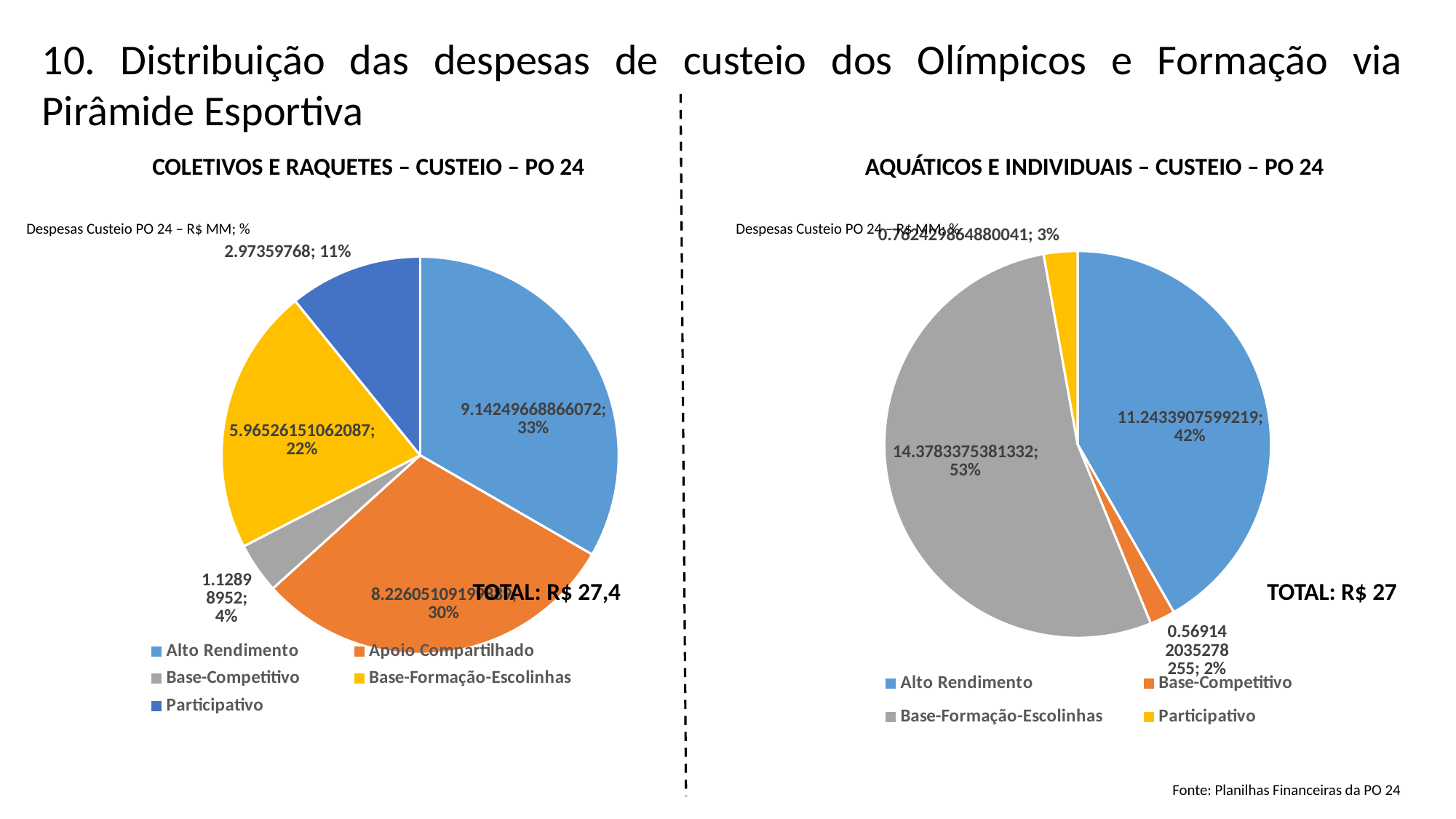

10. Distribuição das despesas de custeio dos Olímpicos e Formação via Pirâmide Esportiva
COLETIVOS E RAQUETES – CUSTEIO – PO 24
AQUÁTICOS E INDIVIDUAIS – CUSTEIO – PO 24

### Chart

| Category |  |
|---|---|
| Alto Rendimento | 9.142496688660717 |
| Apoio Compartilhado | 8.226051091998894 |
| Base-Competitivo | 1.12898952 |
| Base-Formação-Escolinhas | 5.965261510620872 |
| Participativo | 2.97359768 |

### Chart

| Category |  |
|---|---|
| Alto Rendimento | 11.243390759921866 |
| Base-Competitivo | 0.5691420352782547 |
| Base-Formação-Escolinhas | 14.378337538133167 |
| Participativo | 0.7624298648800407 |
Despesas Custeio PO 24 – R$ MM; %
Despesas Custeio PO 24 – R$ MM; %
TOTAL: R$ 27,4
TOTAL: R$ 27
Fonte: Planilhas Financeiras da PO 24